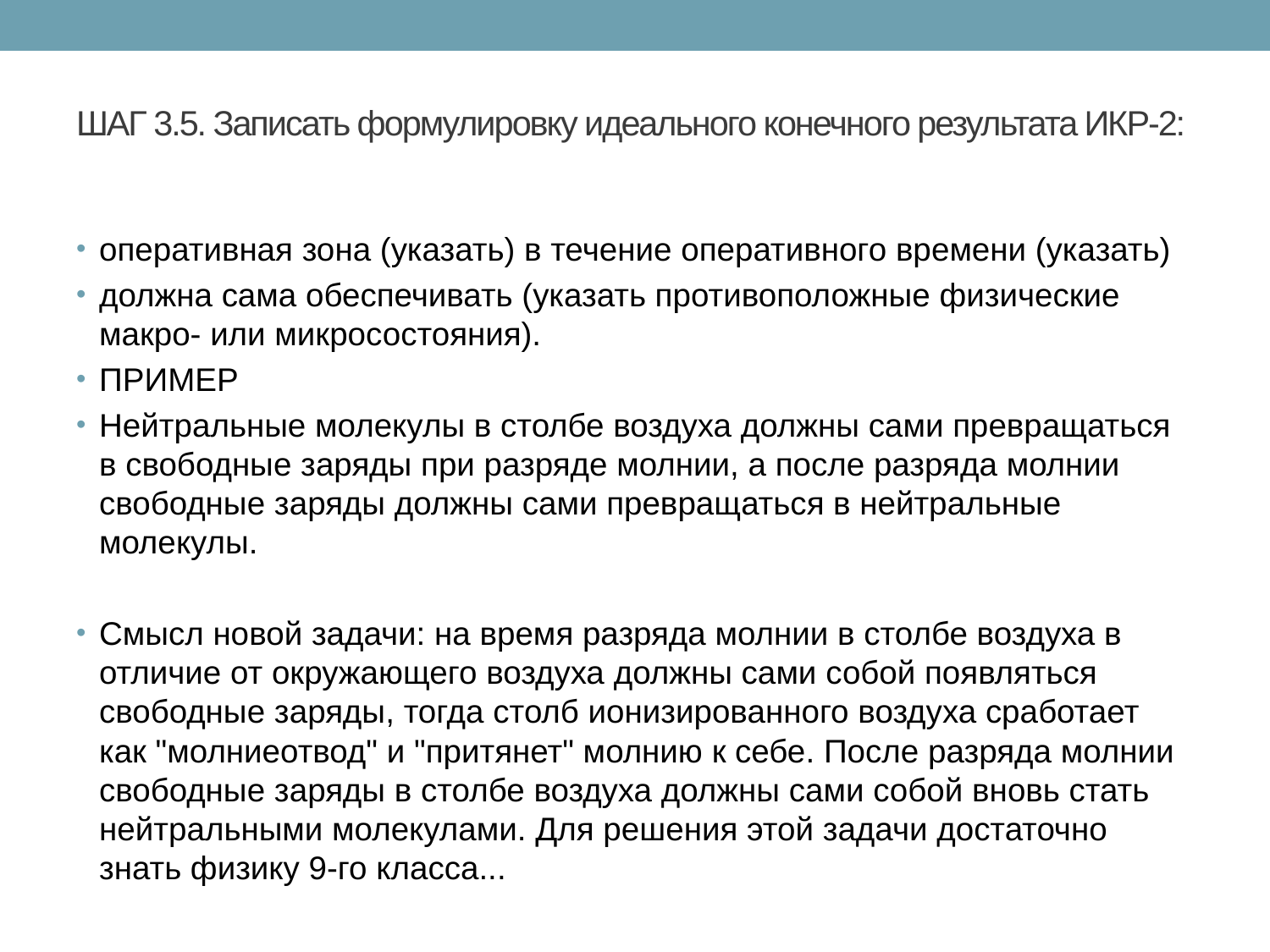

# ШАГ 3.5. Записать формулировку идеального конечного результата ИКР-2:
оперативная зона (указать) в течение оперативного времени (указать)
должна сама обеспечивать (указать противоположные физические макро- или микросостояния).
ПРИМЕР
Нейтральные молекулы в столбе воздуха должны сами превращаться в свободные заряды при разряде молнии, а после разряда молнии свободные заряды должны сами превращаться в нейтральные молекулы.

Смысл новой задачи: на время разряда молнии в столбе воздуха в отличие от окружающего воздуха должны сами собой появляться свободные заряды, тогда столб ионизированного воздуха сработает как "молниеотвод" и "притянет" молнию к себе. После разряда молнии свободные заряды в столбе воздуха должны сами собой вновь стать нейтральными молекулами. Для решения этой задачи достаточно знать физику 9-го класса...